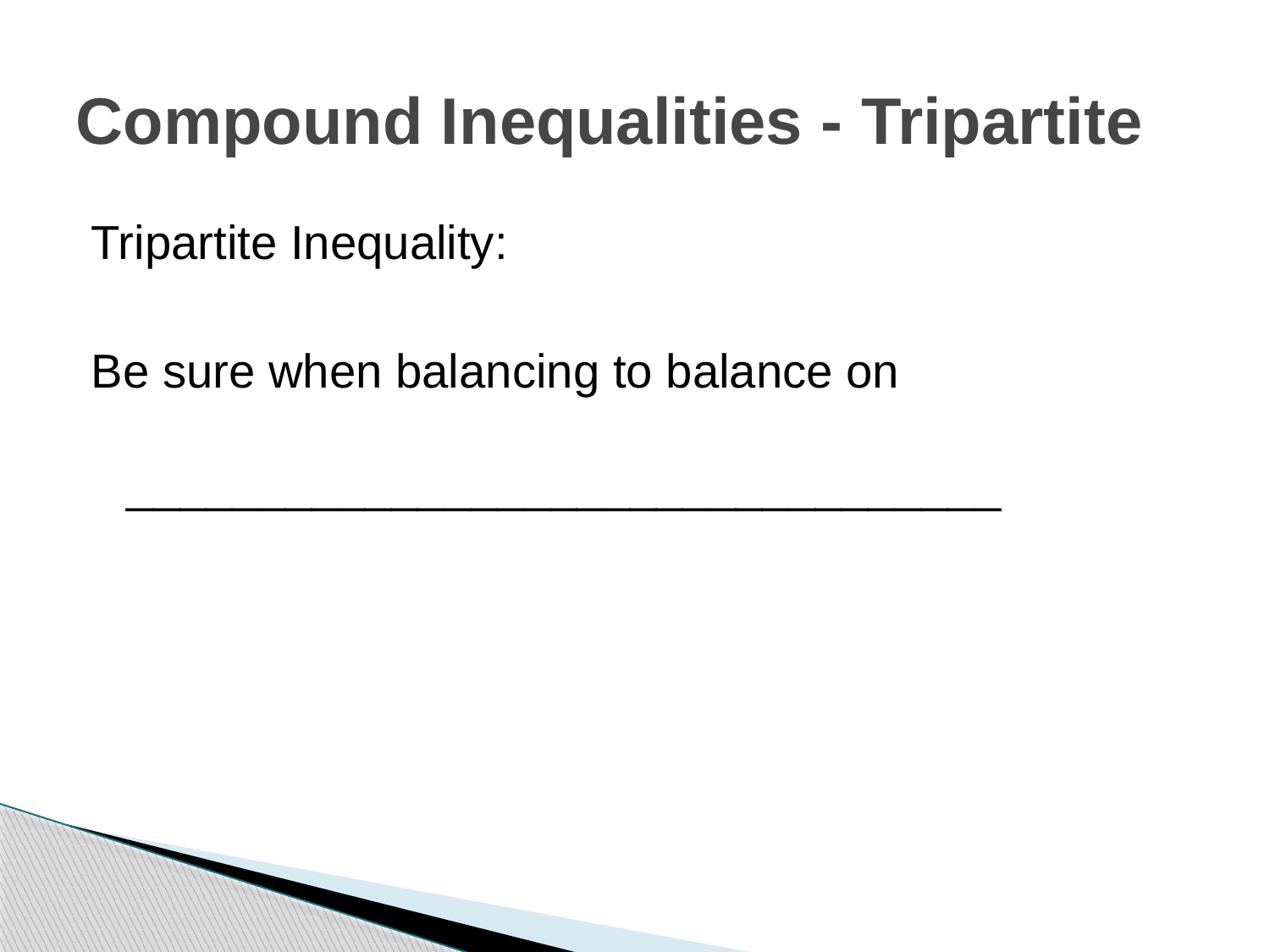

# Compound Inequalities - Tripartite
Tripartite Inequality:

Be sure when balancing to balance on
_________________________________